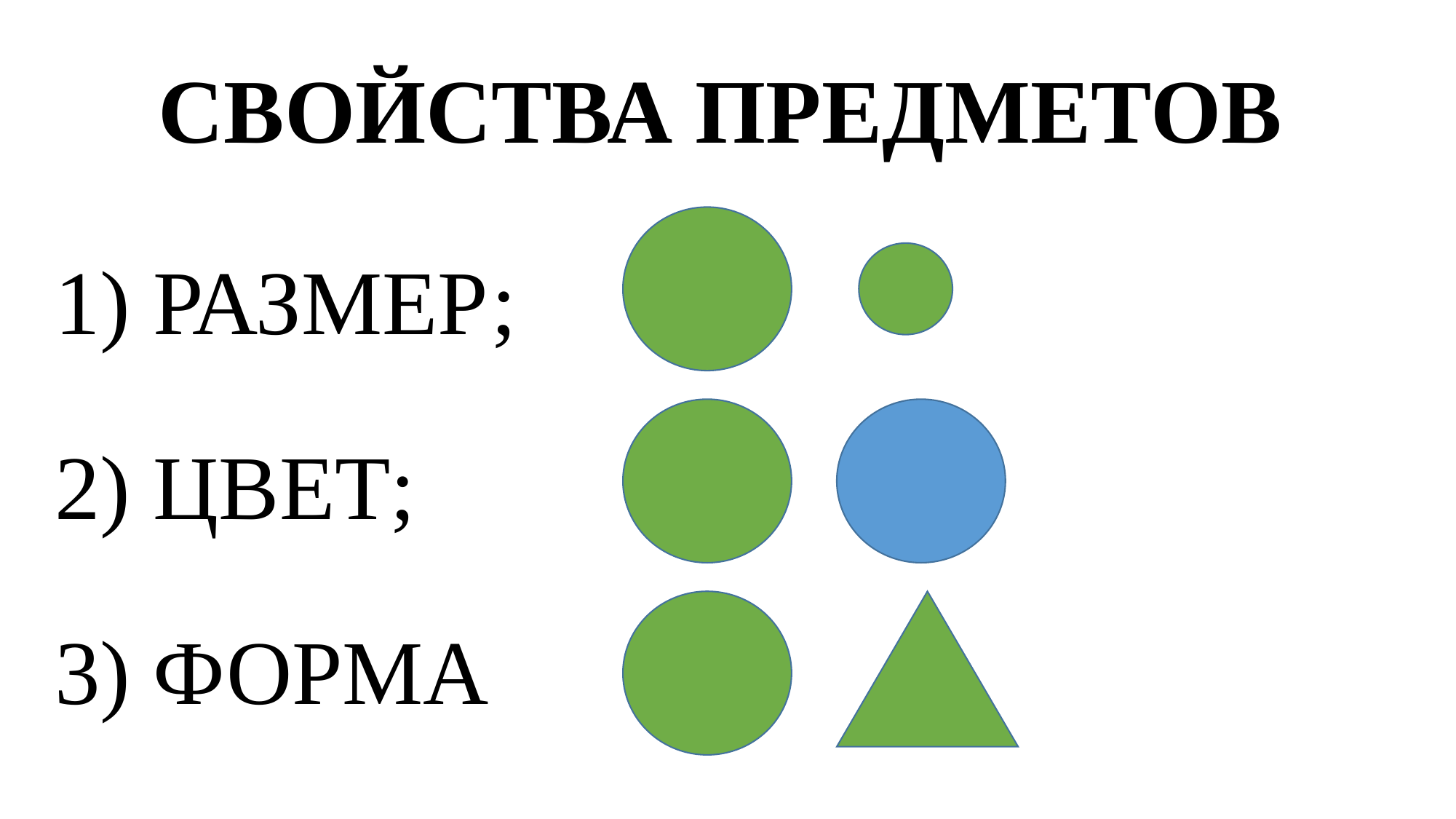

СВОЙСТВА ПРЕДМЕТОВ

 РАЗМЕР;

2) ЦВЕТ;

3) ФОРМА